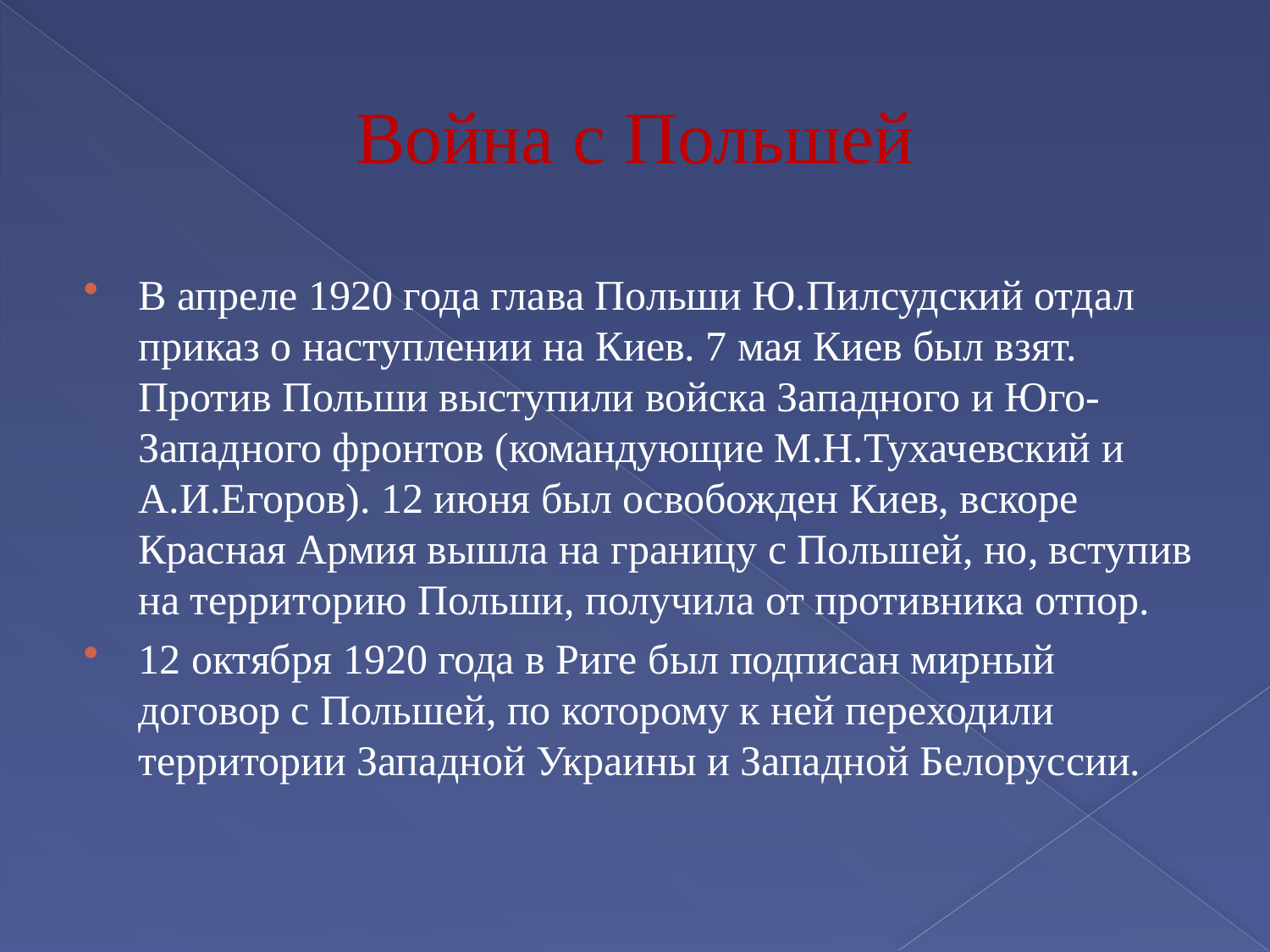

# Война с Польшей
В апреле 1920 года глава Польши Ю.Пилсудский отдал приказ о наступлении на Киев. 7 мая Киев был взят. Против Польши выступили войска Западного и Юго-Западного фронтов (командующие М.Н.Тухачевский и А.И.Егоров). 12 июня был освобожден Киев, вскоре Красная Армия вышла на границу с Польшей, но, вступив на территорию Польши, получила от противника отпор.
12 октября 1920 года в Риге был подписан мирный договор с Польшей, по которому к ней переходили территории Западной Украины и Западной Белоруссии.